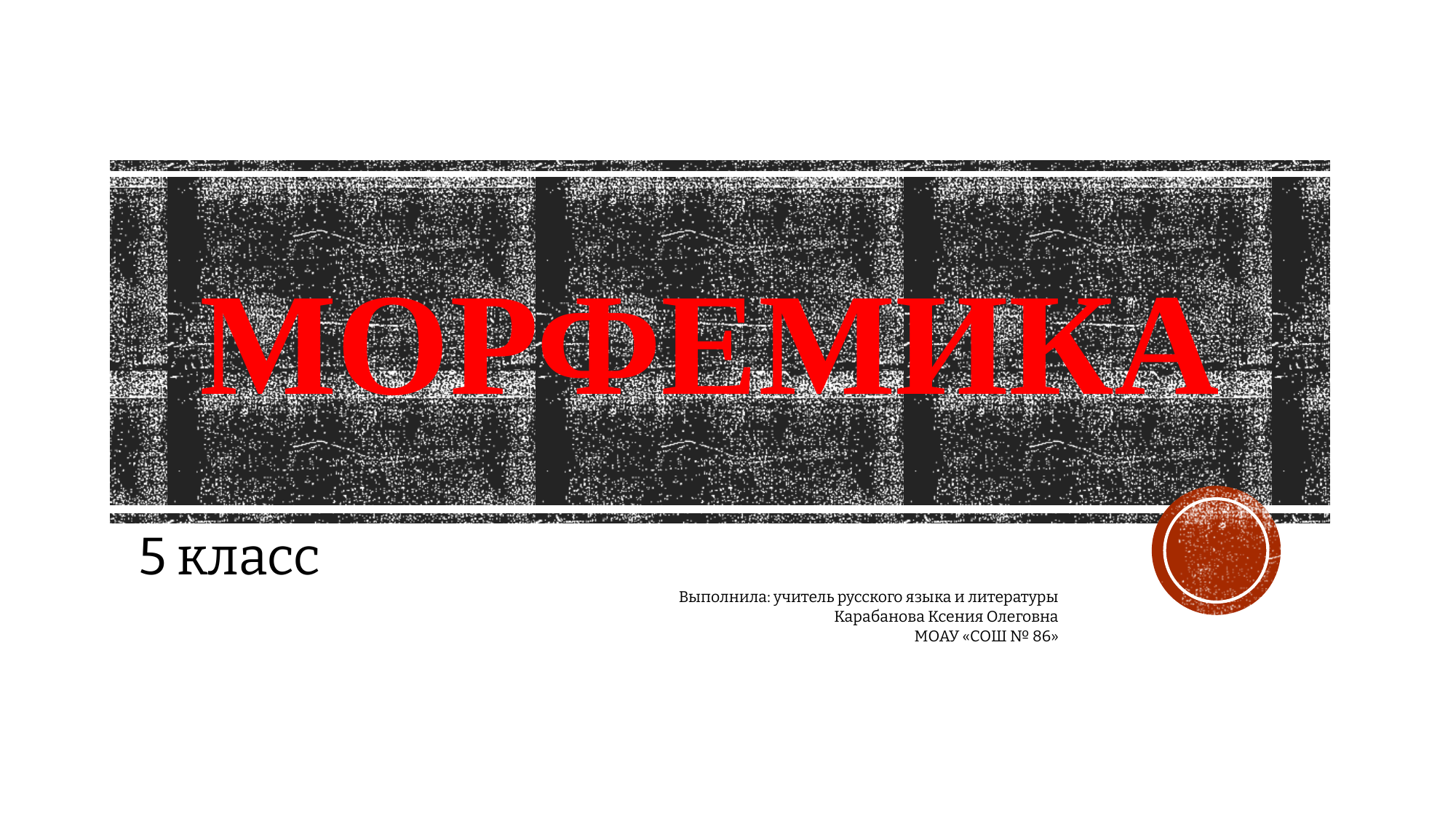

# Морфемика
5 класс
Выполнила: учитель русского языка и литературы
Карабанова Ксения Олеговна
МОАУ «СОШ № 86»